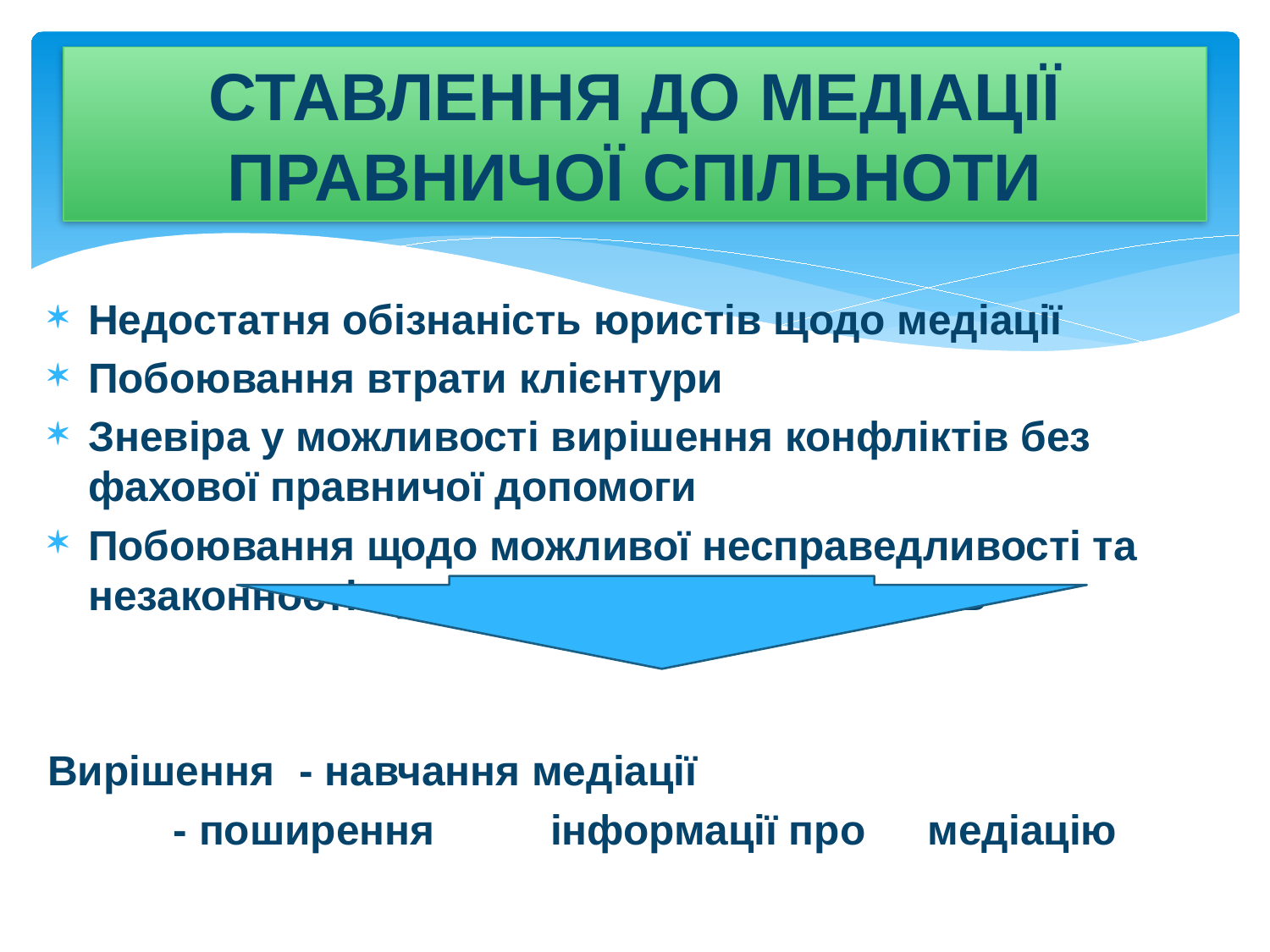

# СТАВЛЕННЯ ДО МЕДІАЦІЇ ПРАВНИЧОЇ СПІЛЬНОТИ
Недостатня обізнаність юристів щодо медіації
Побоювання втрати клієнтури
Зневіра у можливості вирішення конфліктів без фахової правничої допомоги
Побоювання щодо можливої несправедливості та незаконності прийнятих сторонами рішень

Вирішення 					- навчання медіації
						- поширення 								інформації про 							медіацію